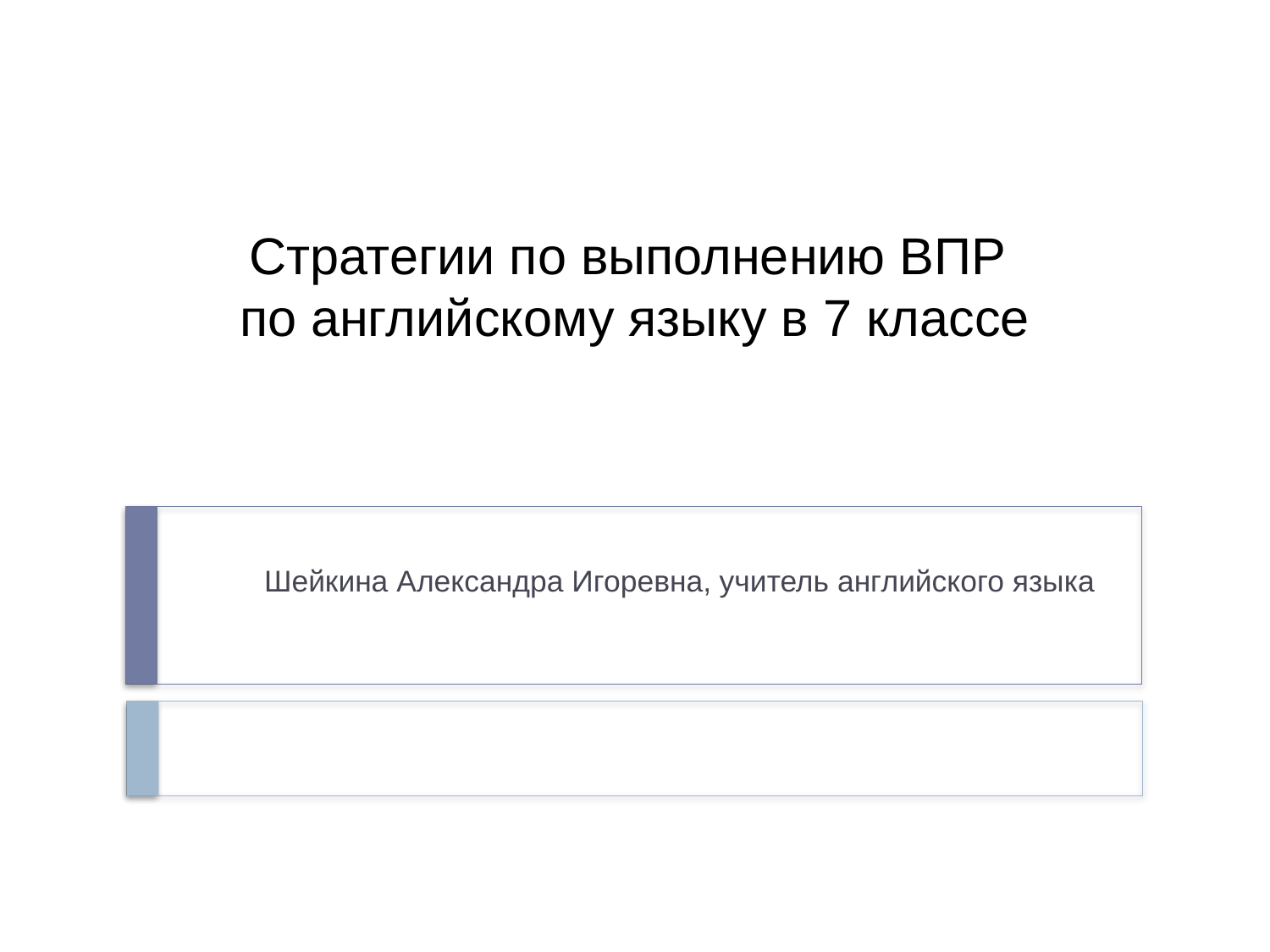

# Стратегии по выполнению ВПР по английскому языку в 7 классе
Шейкина Александра Игоревна, учитель английского языка